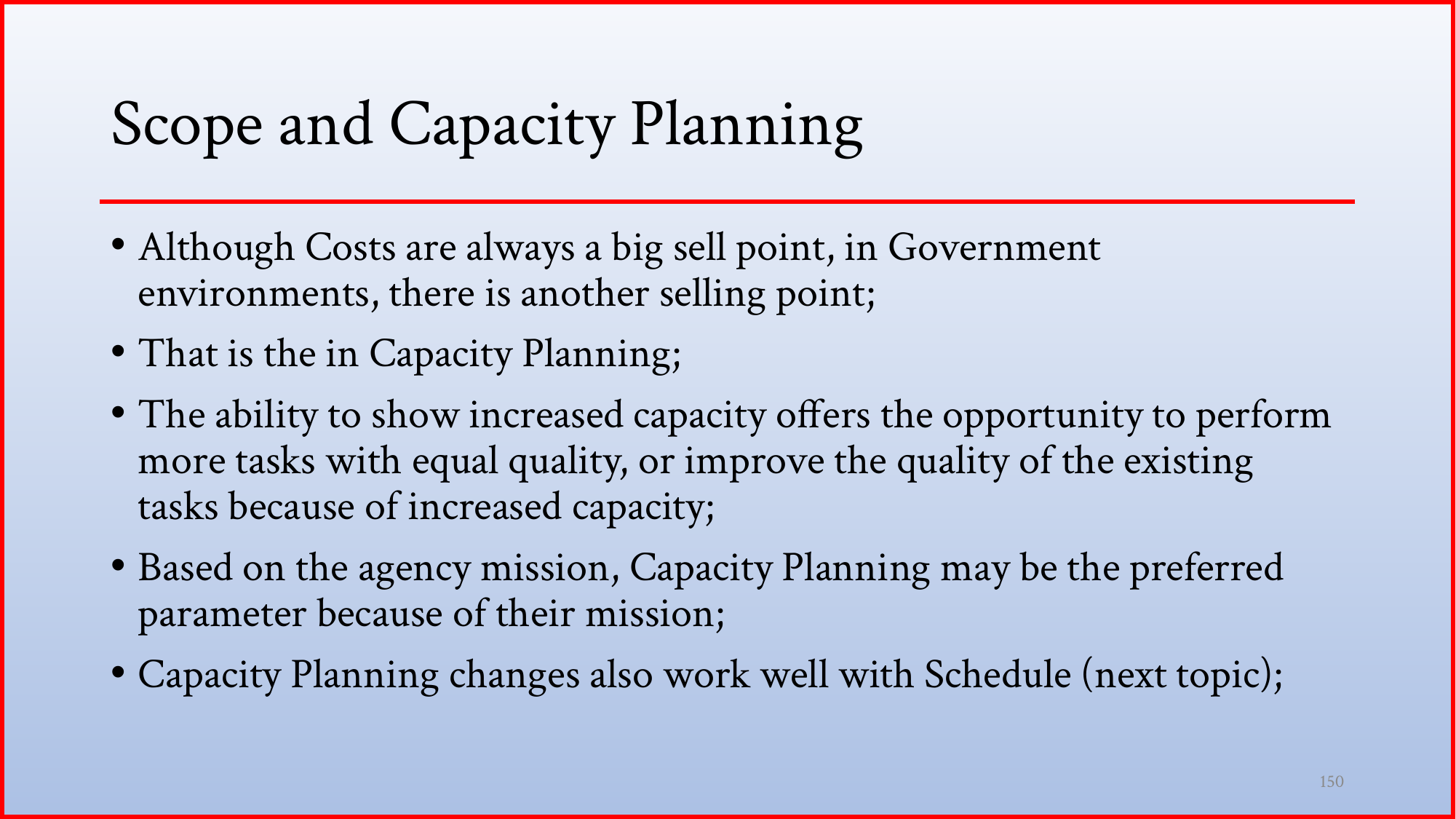

# Scope and Capacity Planning
Although Costs are always a big sell point, in Government environments, there is another selling point;
That is the in Capacity Planning;
The ability to show increased capacity offers the opportunity to perform more tasks with equal quality, or improve the quality of the existing tasks because of increased capacity;
Based on the agency mission, Capacity Planning may be the preferred parameter because of their mission;
Capacity Planning changes also work well with Schedule (next topic);
150